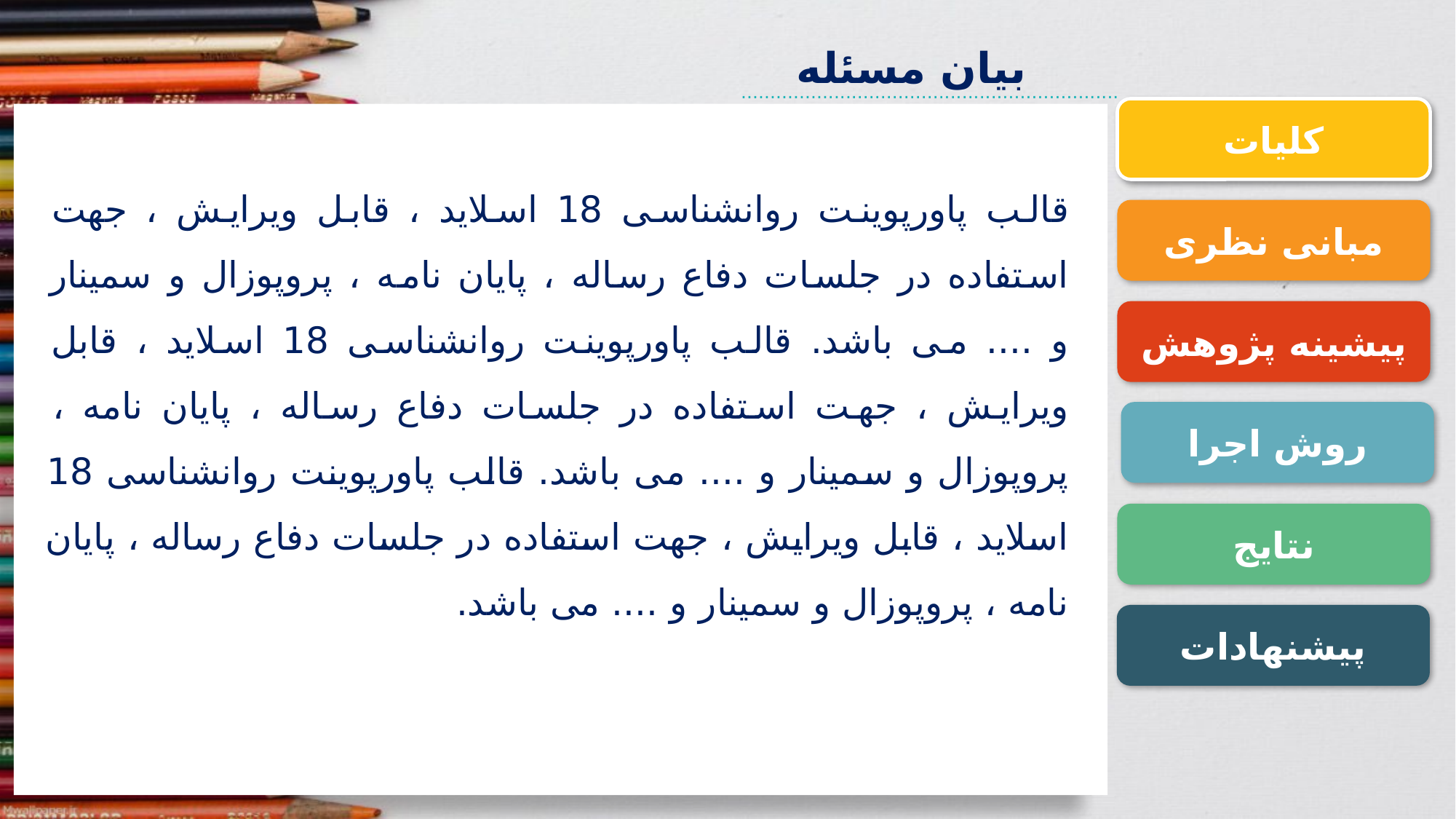

بیان مسئله
.................................................................
مقدمه

کلیات

قالب پاورپوينت روانشناسی 18 اسلاید ، قابل ویرایش ، جهت استفاده در جلسات دفاع رساله ، پایان نامه ، پروپوزال و سمینار و .... می باشد. قالب پاورپوينت روانشناسی 18 اسلاید ، قابل ویرایش ، جهت استفاده در جلسات دفاع رساله ، پایان نامه ، پروپوزال و سمینار و .... می باشد. قالب پاورپوينت روانشناسی 18 اسلاید ، قابل ویرایش ، جهت استفاده در جلسات دفاع رساله ، پایان نامه ، پروپوزال و سمینار و .... می باشد.

مبانی نظری

پیشینه پژوهش
روش اجرا

نتایج

پیشنهادات